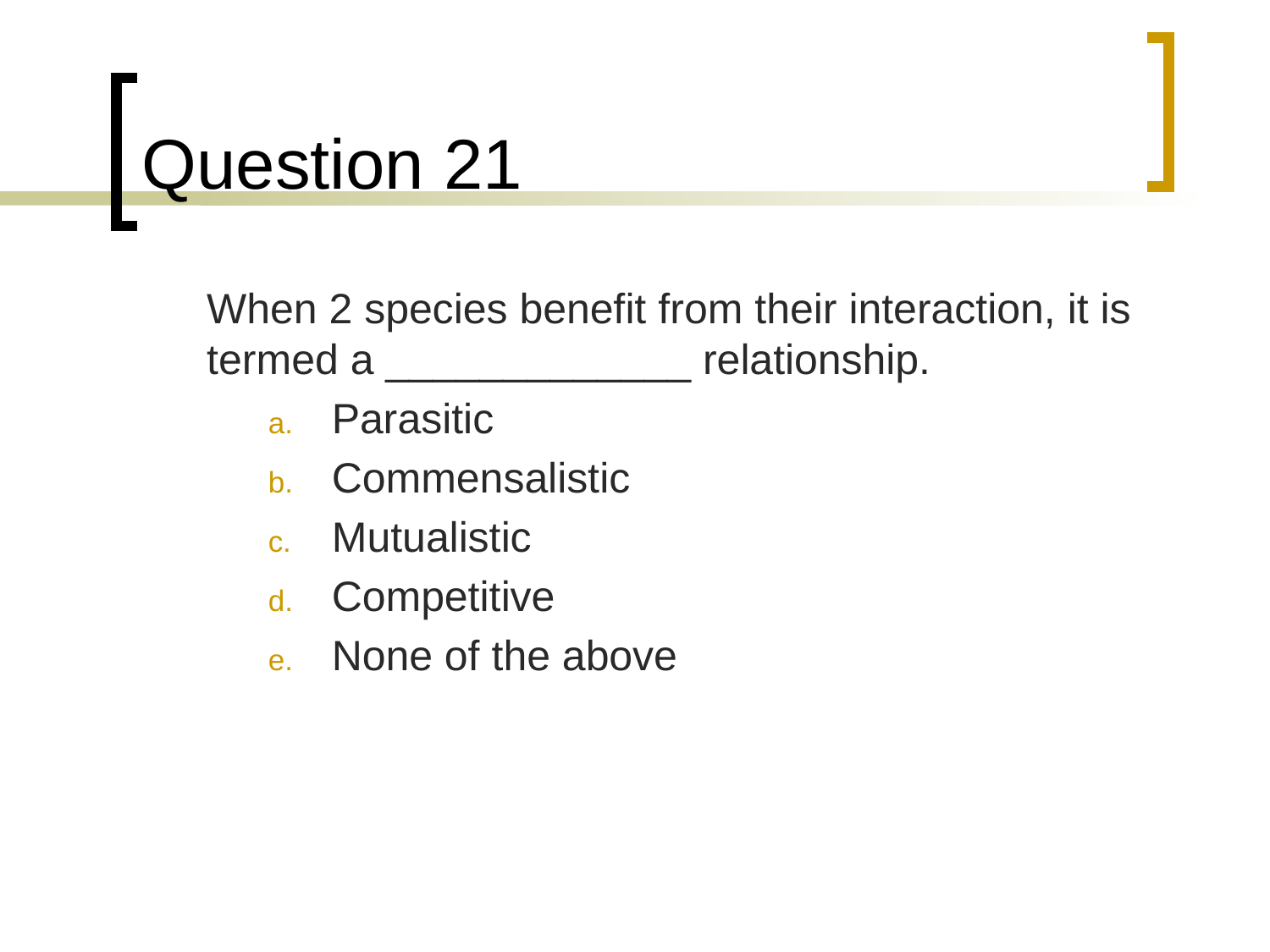

# Question 21
	When 2 species benefit from their interaction, it is termed a _____________ relationship.
Parasitic
Commensalistic
Mutualistic
Competitive
None of the above